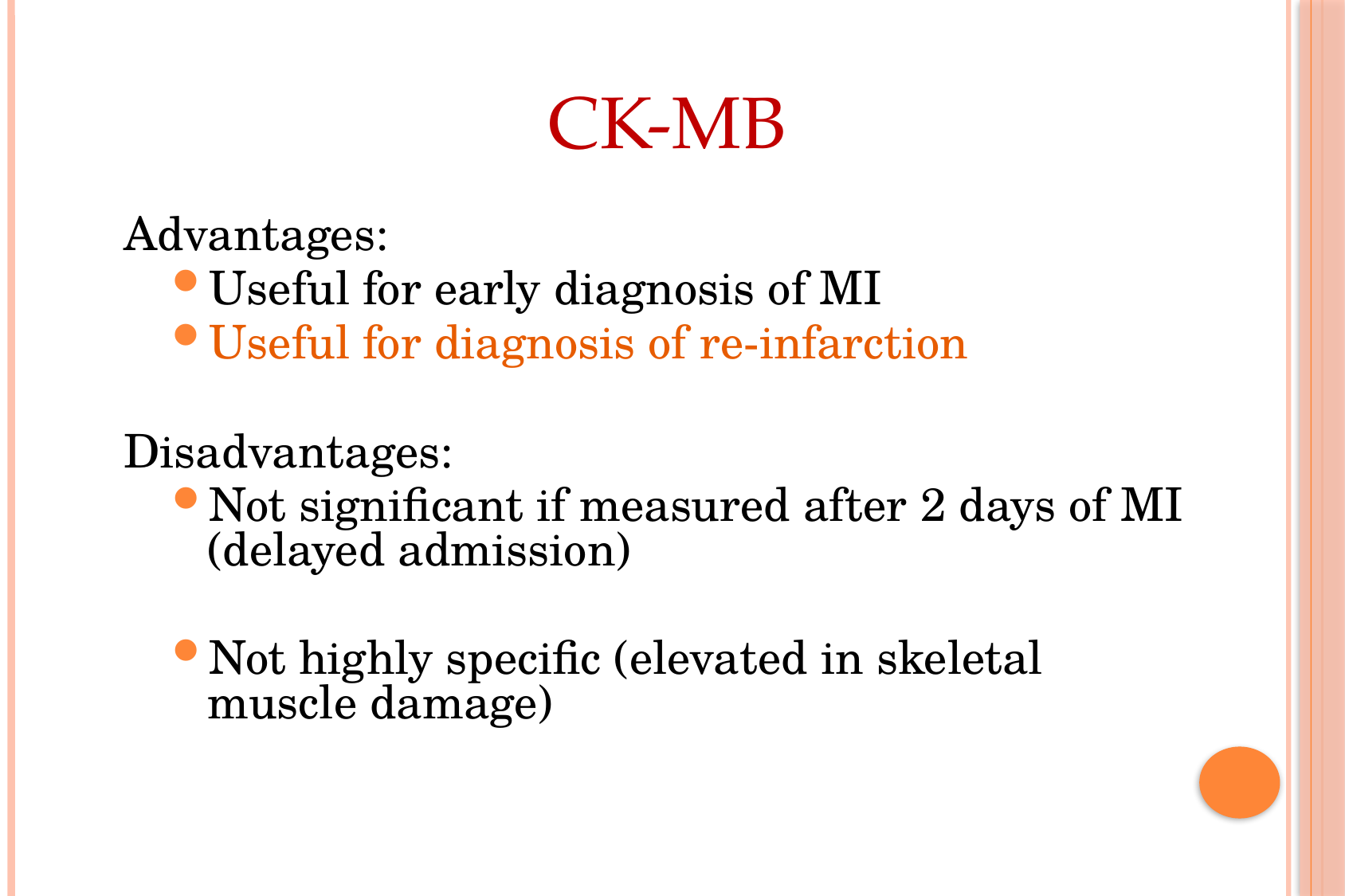

# CK-MB
Advantages:
Useful for early diagnosis of MI
Useful for diagnosis of re-infarction

Disadvantages:
Not significant if measured after 2 days of MI (delayed admission)

Not highly specific (elevated in skeletal muscle damage)